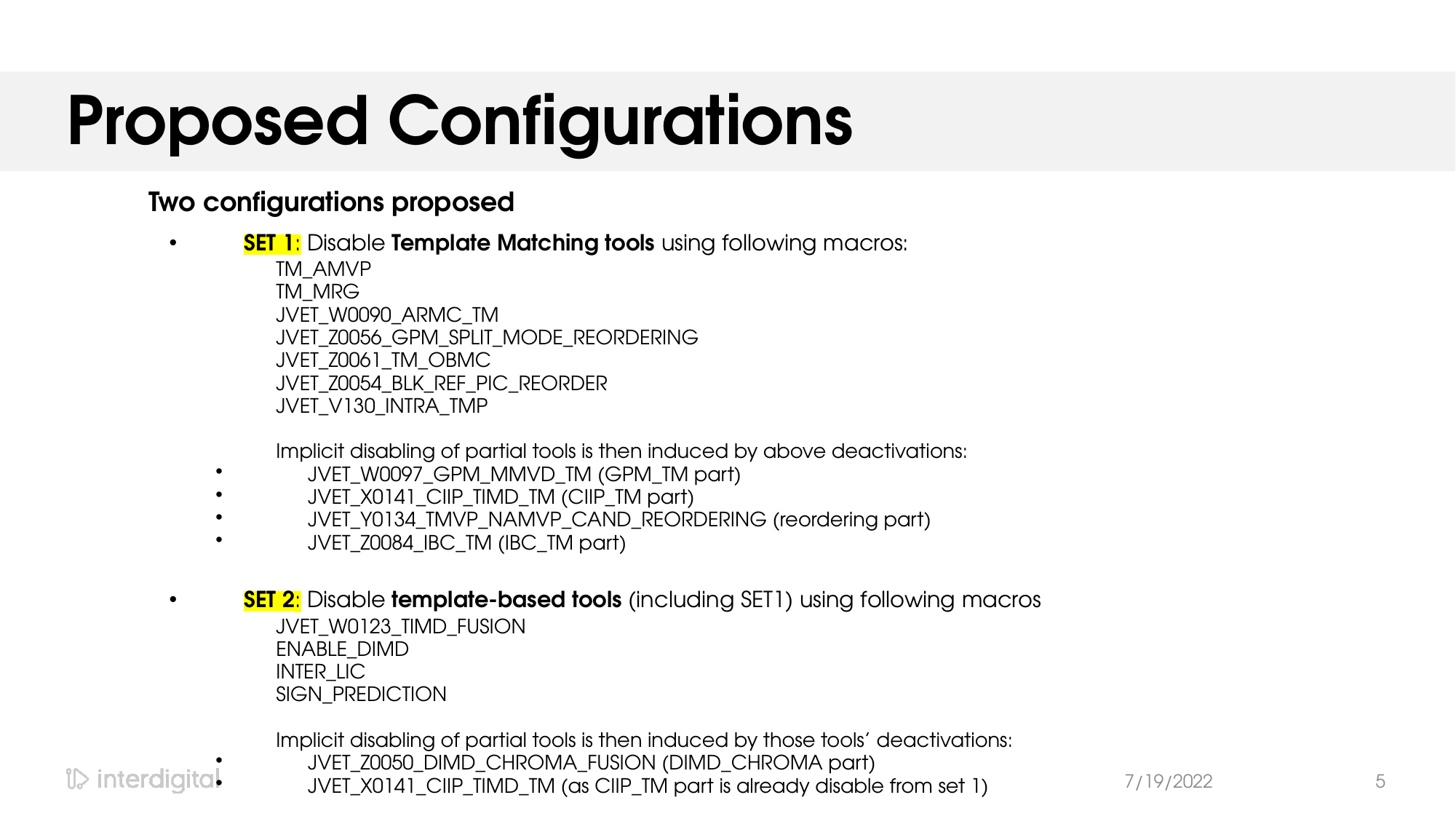

# Proposed Configurations

Two configurations proposed
SET 1: Disable Template Matching tools using following macros:
TM_AMVP
TM_MRG
JVET_W0090_ARMC_TM
JVET_Z0056_GPM_SPLIT_MODE_REORDERING
JVET_Z0061_TM_OBMC
JVET_Z0054_BLK_REF_PIC_REORDER
JVET_V130_INTRA_TMP

Implicit disabling of partial tools is then induced by above deactivations:
JVET_W0097_GPM_MMVD_TM (GPM_TM part)
JVET_X0141_CIIP_TIMD_TM (CIIP_TM part)
JVET_Y0134_TMVP_NAMVP_CAND_REORDERING (reordering part)
JVET_Z0084_IBC_TM (IBC_TM part)

SET 2: Disable template-based tools (including SET1) using following macros
JVET_W0123_TIMD_FUSION
ENABLE_DIMD
INTER_LIC
SIGN_PREDICTION

Implicit disabling of partial tools is then induced by those tools’ deactivations:
JVET_Z0050_DIMD_CHROMA_FUSION (DIMD_CHROMA part)
JVET_X0141_CIIP_TIMD_TM (as CIIP_TM part is already disable from set 1)

7/19/2022
5